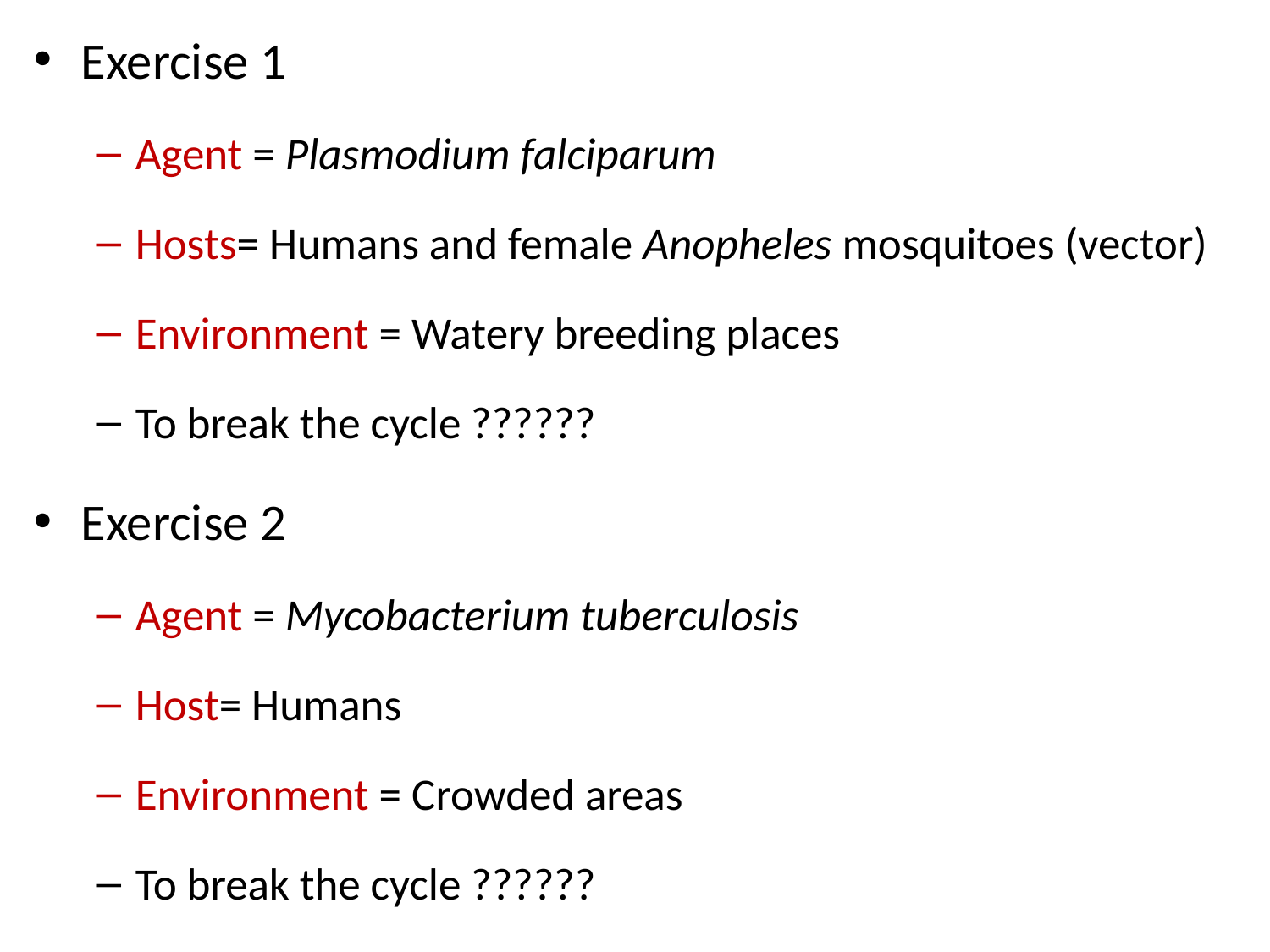

Exercise 1
Agent = Plasmodium falciparum
Hosts= Humans and female Anopheles mosquitoes (vector)
Environment = Watery breeding places
To break the cycle ??????
Exercise 2
Agent = Mycobacterium tuberculosis
Host= Humans
Environment = Crowded areas
To break the cycle ??????